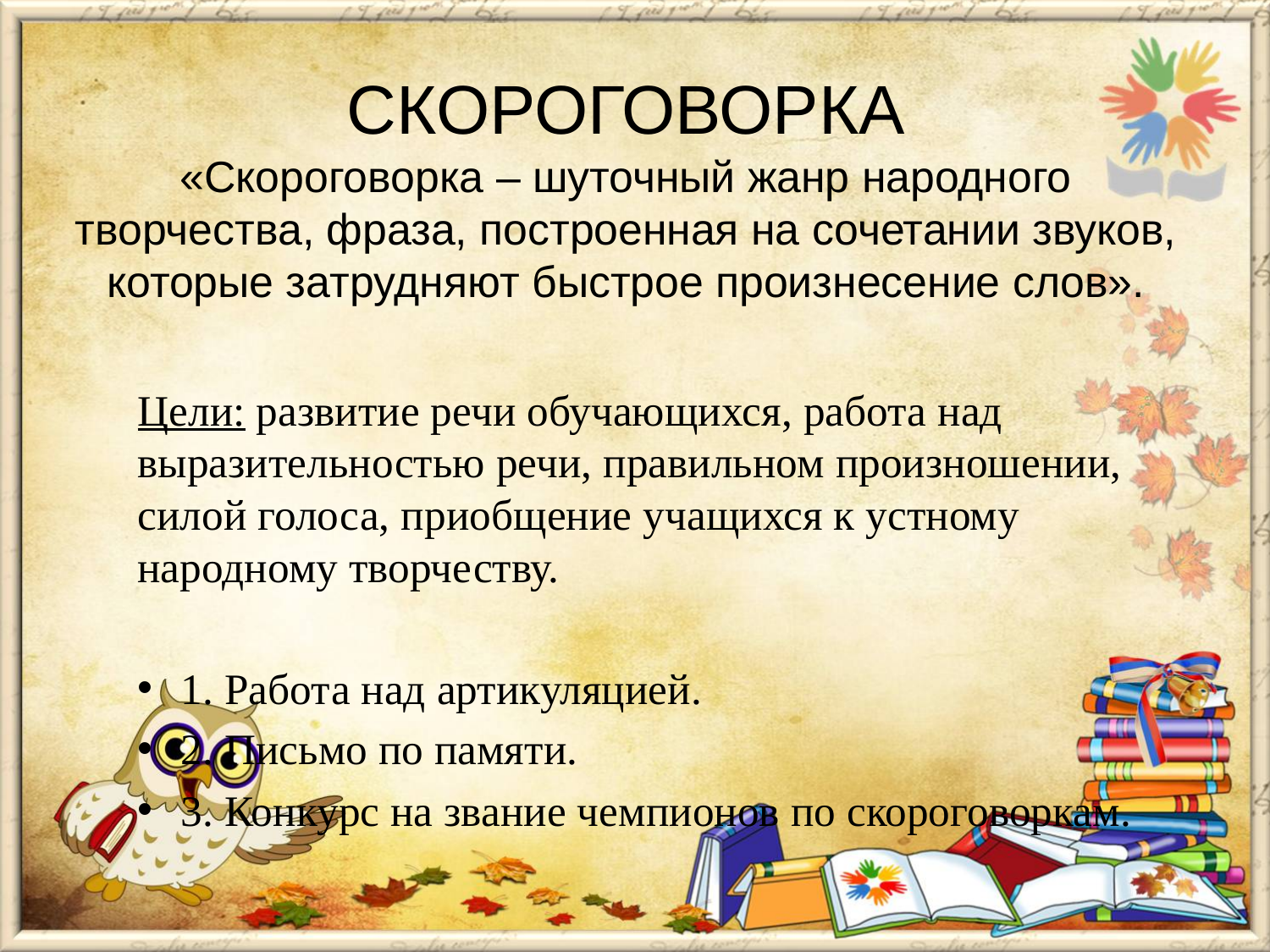

# СКОРОГОВОРКА «Скороговорка – шуточный жанр народного творчества, фраза, построенная на сочетании звуков, которые затрудняют быстрое произнесение слов».
Цели: развитие речи обучающихся, работа над выразительностью речи, правильном произношении, силой голоса, приобщение учащихся к устному народному творчеству.

1. Работа над артикуляцией.
2. Письмо по памяти.
3. Конкурс на звание чемпионов по скороговоркам.